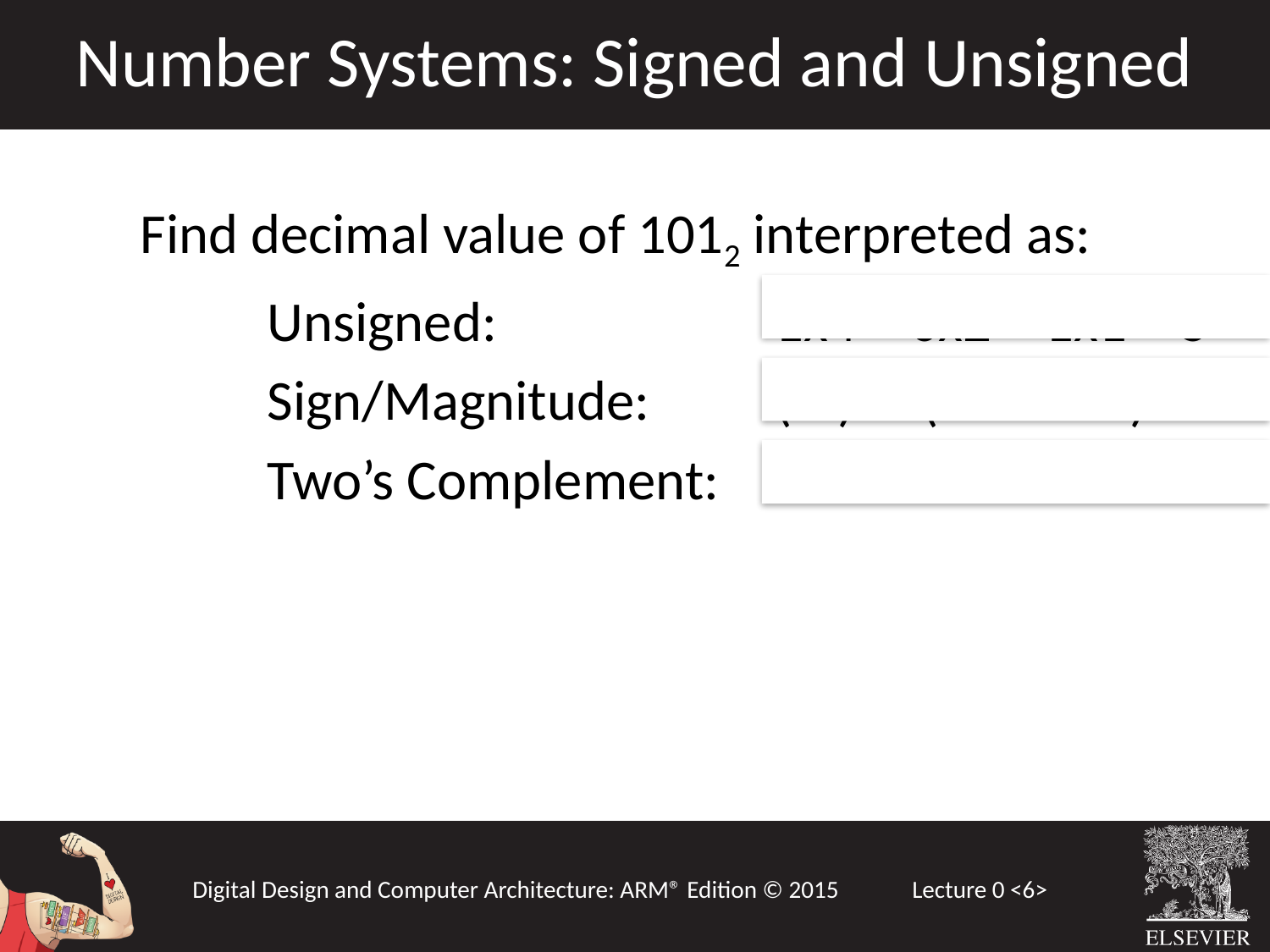

Number Systems: Signed and Unsigned
Find decimal value of 1012 interpreted as:
	Unsigned:                 	1x4 + 0x2 + 1x1 = 5
	Sign/Magnitude: 	(-1)1 x (0x2+1x1) = -1
	Two’s Complement: 	1x-4 + 0x2 + 1x1 = -3